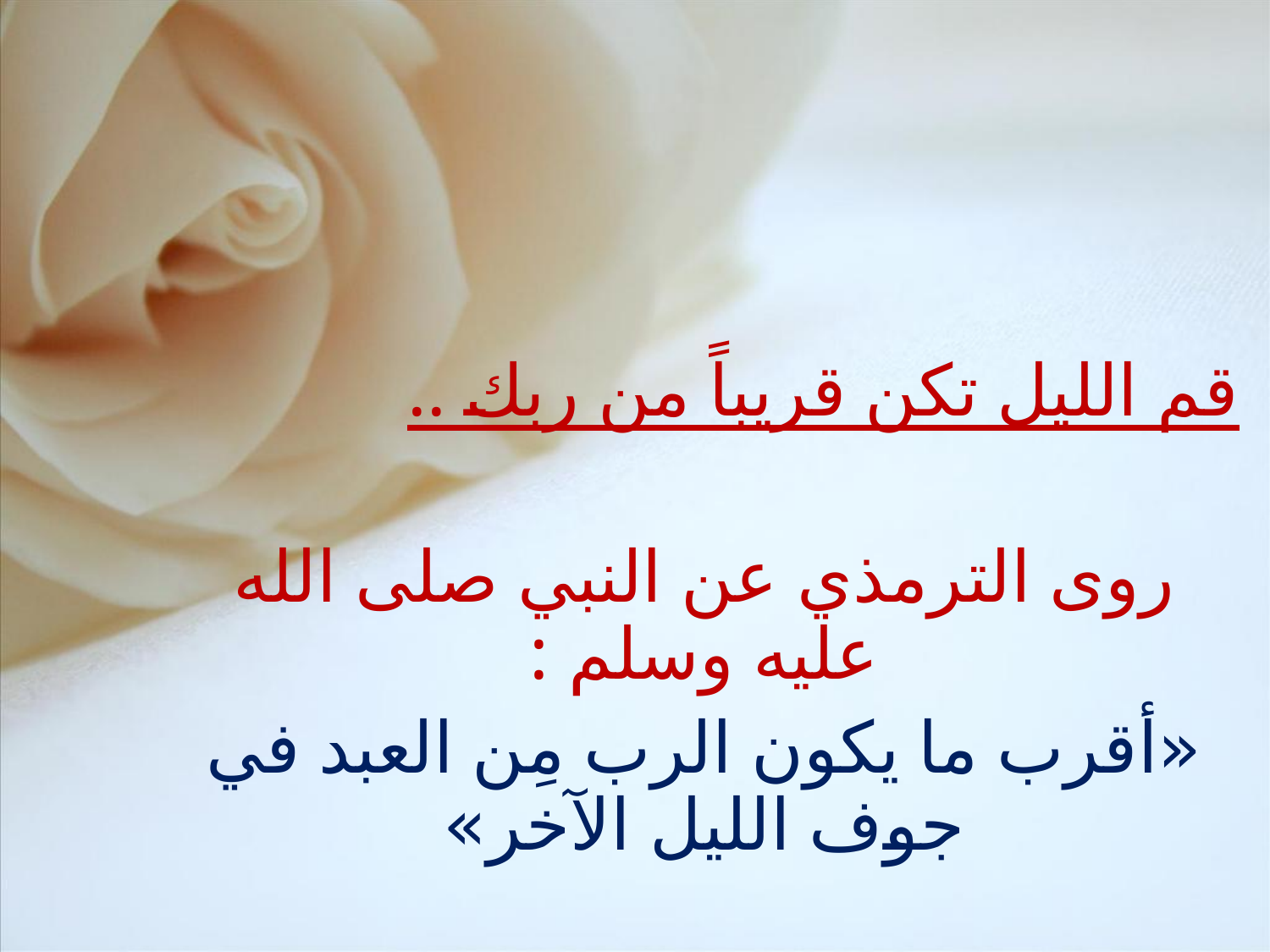

قم الليل تكن قريباً من ربك ..

روى الترمذي عن النبي صلى الله عليه وسلم :
«أقرب ما يكون الرب مِن العبد في جوف الليل الآخر»